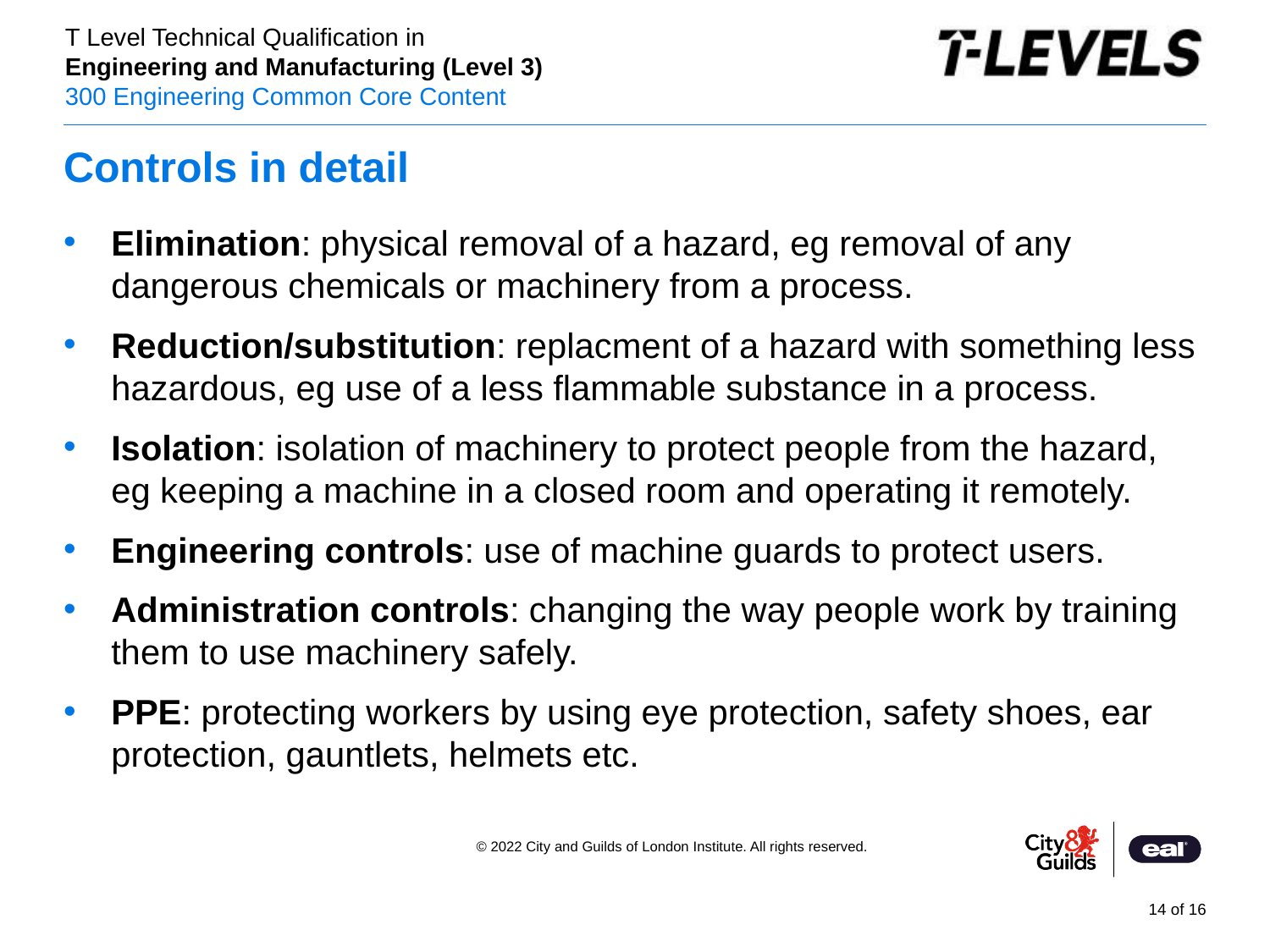

# Controls in detail
Elimination: physical removal of a hazard, eg removal of any dangerous chemicals or machinery from a process.
Reduction/substitution: replacment of a hazard with something less hazardous, eg use of a less flammable substance in a process.
Isolation: isolation of machinery to protect people from the hazard, eg keeping a machine in a closed room and operating it remotely.
Engineering controls: use of machine guards to protect users.
Administration controls: changing the way people work by training them to use machinery safely.
PPE: protecting workers by using eye protection, safety shoes, ear protection, gauntlets, helmets etc.